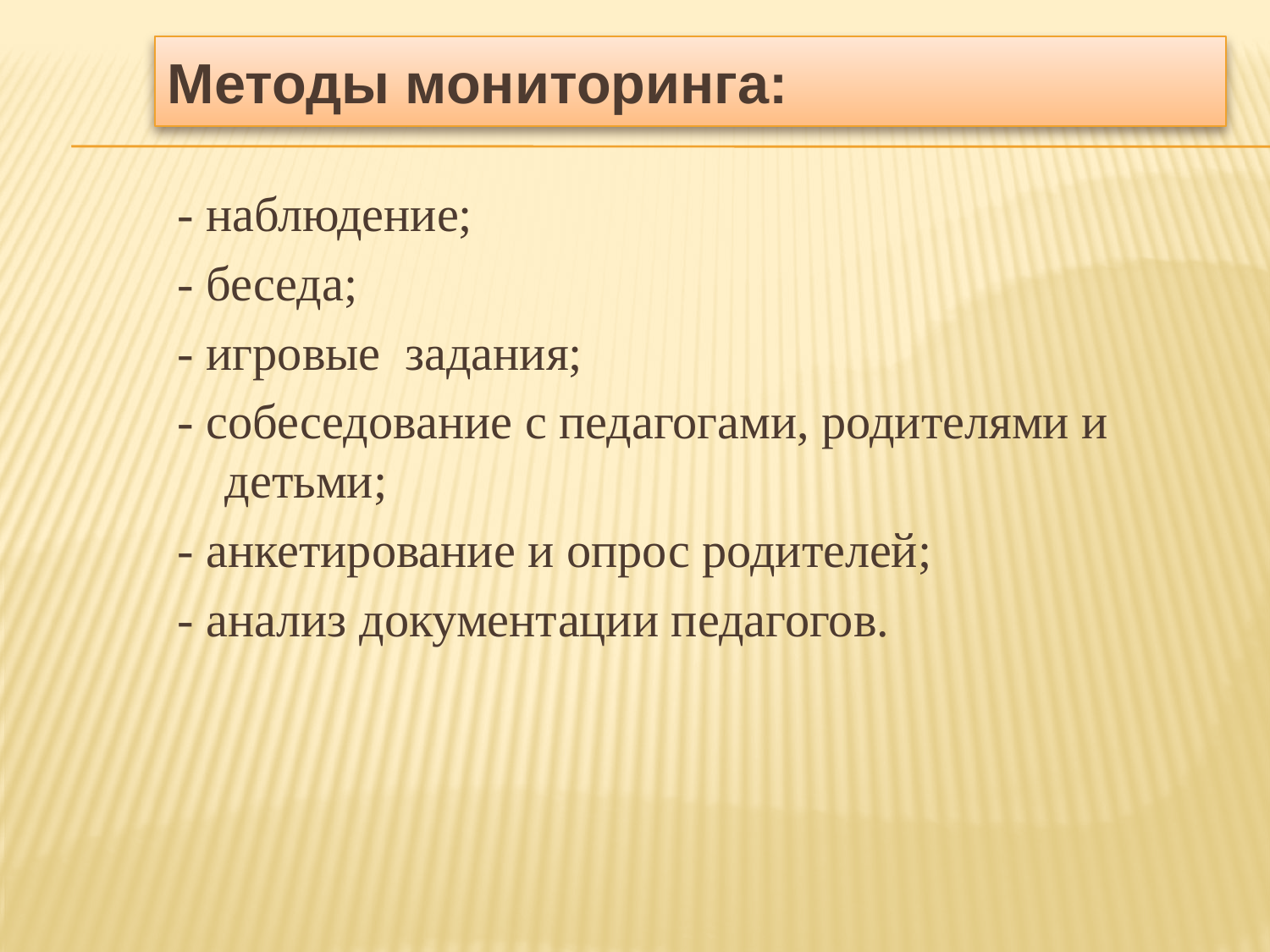

Методы мониторинга:
- наблюдение;
- беседа;
- игровые  задания;
- собеседование с педагогами, родителями и детьми;
- анкетирование и опрос родителей;
- анализ документации педагогов.